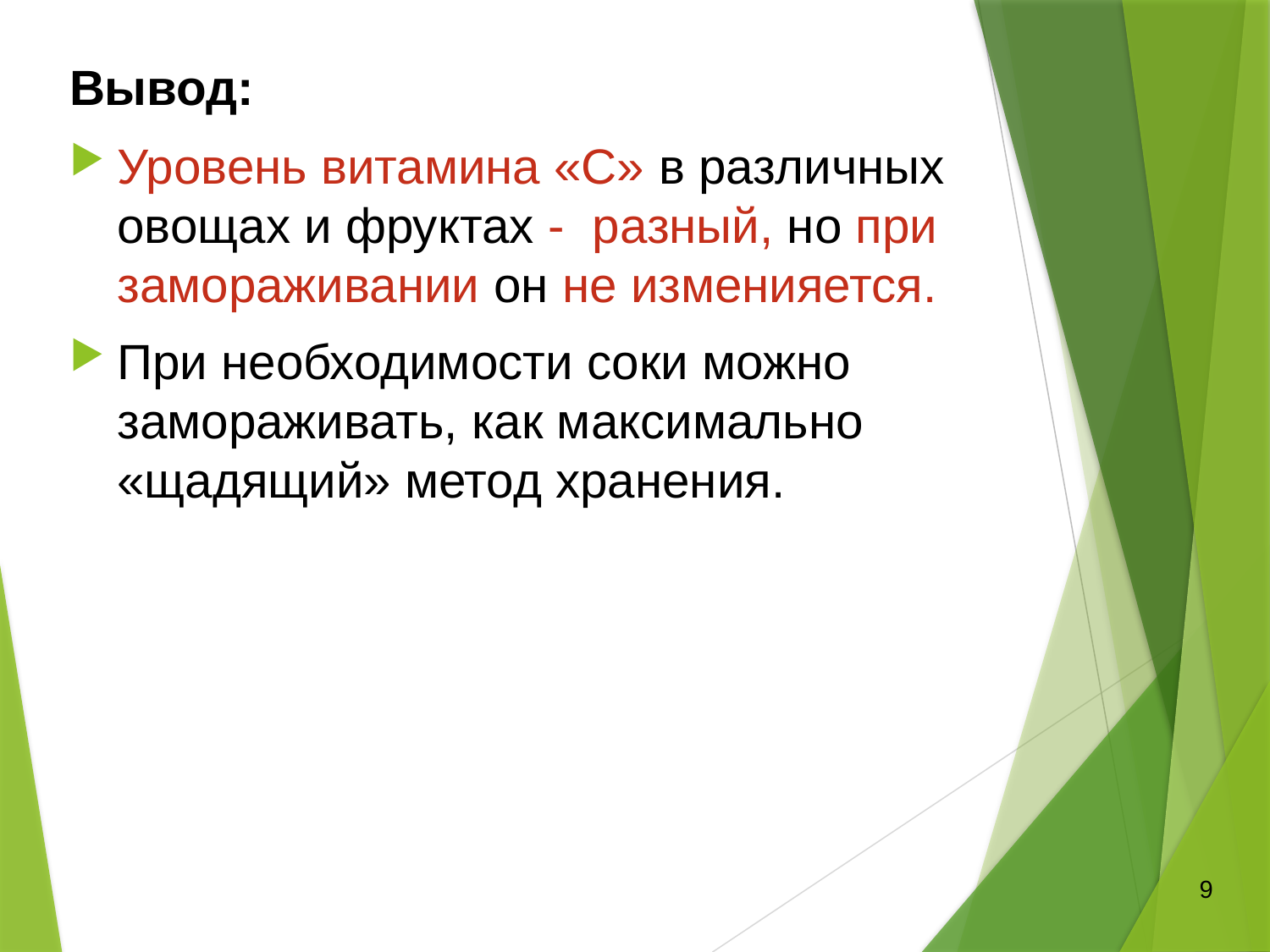

Вывод:

Уровень витамина «С» в различных овощах и фруктах -  разный, но при замораживании он не изменияется.
При необходимости соки можно замораживать, как максимально «щадящий» метод хранения.

9